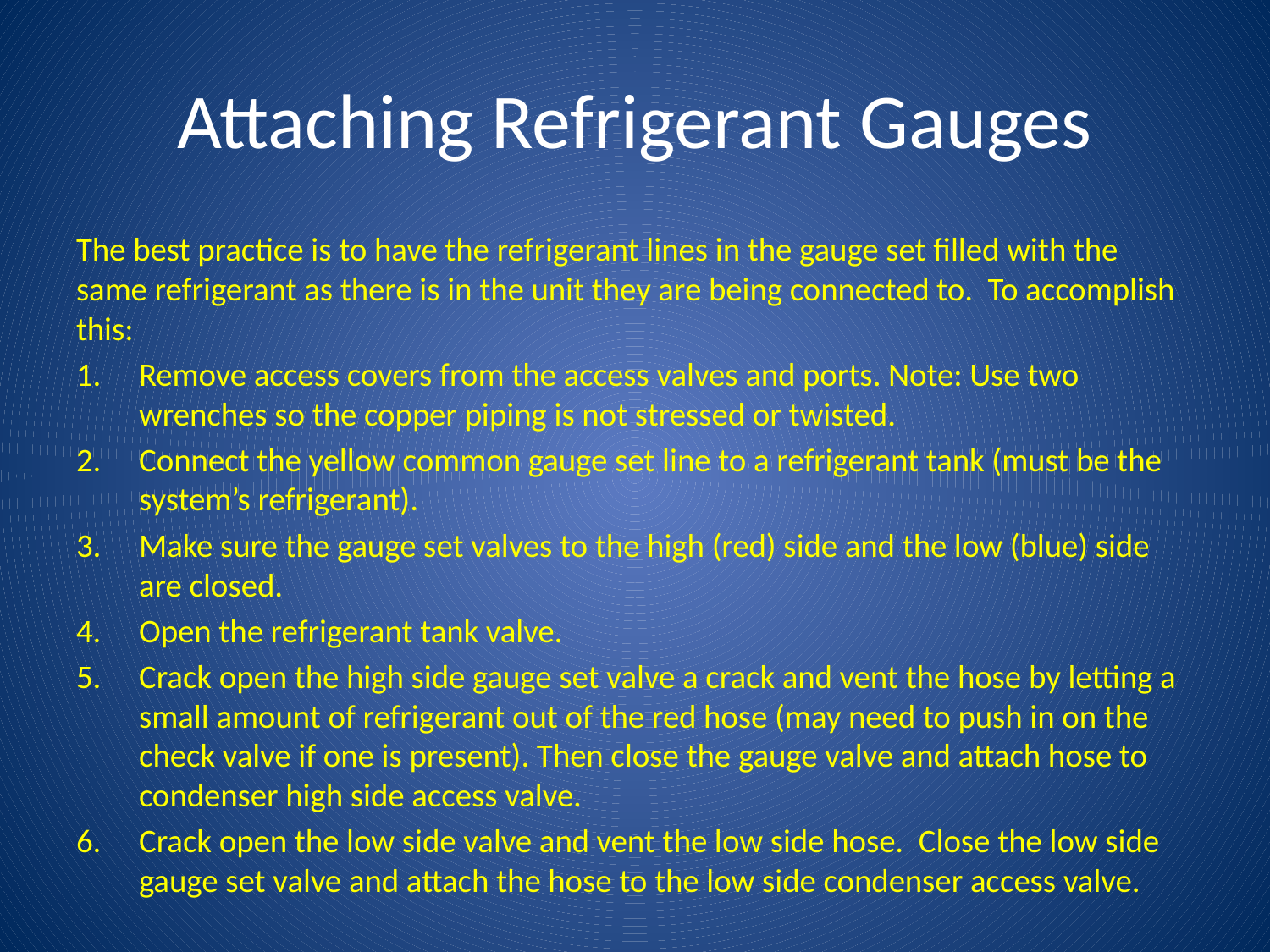

# Attaching Refrigerant Gauges
The best practice is to have the refrigerant lines in the gauge set filled with the same refrigerant as there is in the unit they are being connected to.  To accomplish this:
Remove access covers from the access valves and ports. Note: Use two wrenches so the copper piping is not stressed or twisted.
Connect the yellow common gauge set line to a refrigerant tank (must be the system’s refrigerant).
Make sure the gauge set valves to the high (red) side and the low (blue) side are closed.
Open the refrigerant tank valve.
Crack open the high side gauge set valve a crack and vent the hose by letting a small amount of refrigerant out of the red hose (may need to push in on the check valve if one is present). Then close the gauge valve and attach hose to condenser high side access valve.
Crack open the low side valve and vent the low side hose.  Close the low side gauge set valve and attach the hose to the low side condenser access valve.